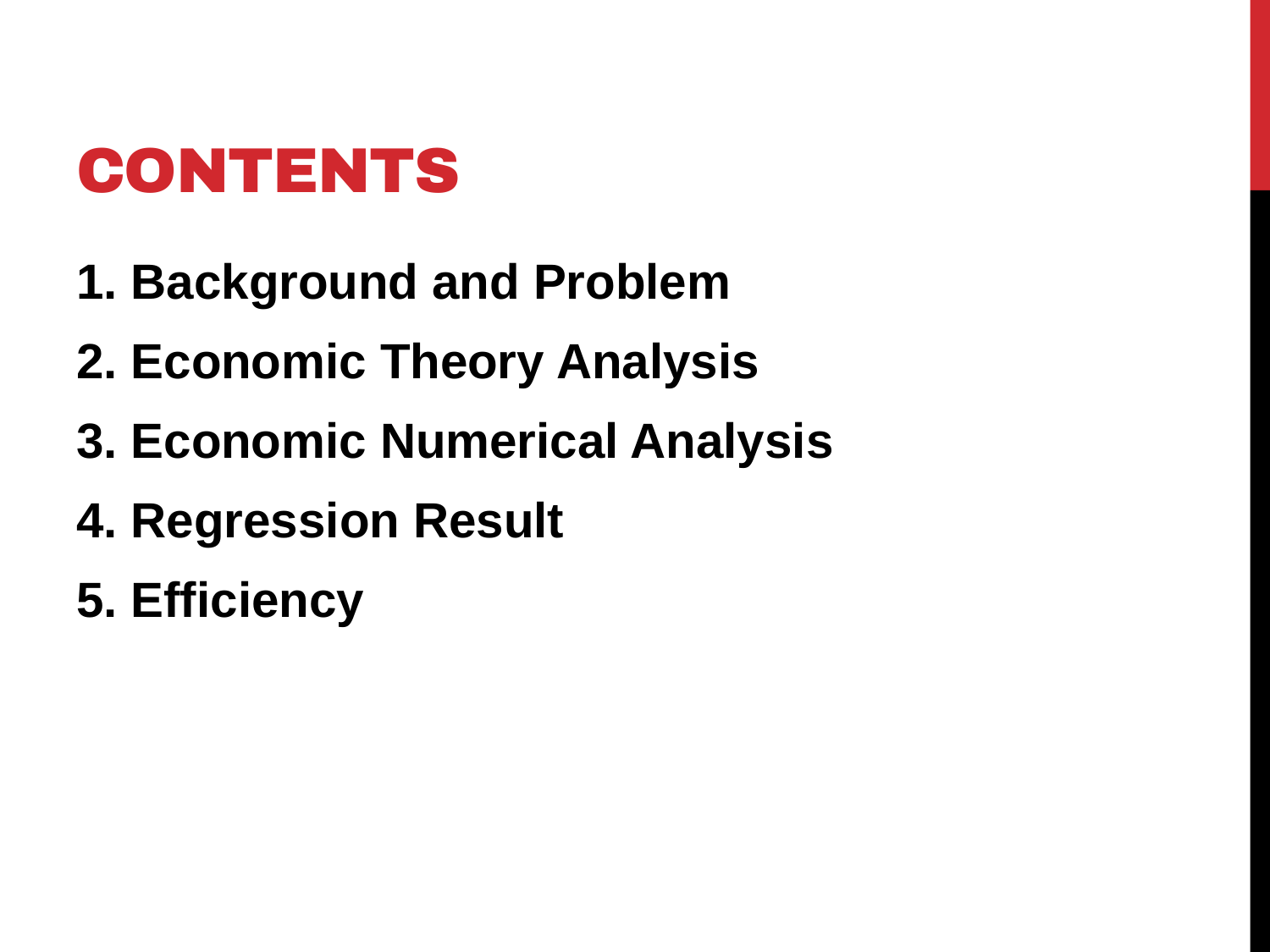

# Contents
1. Background and Problem
2. Economic Theory Analysis
3. Economic Numerical Analysis
4. Regression Result
5. Efficiency